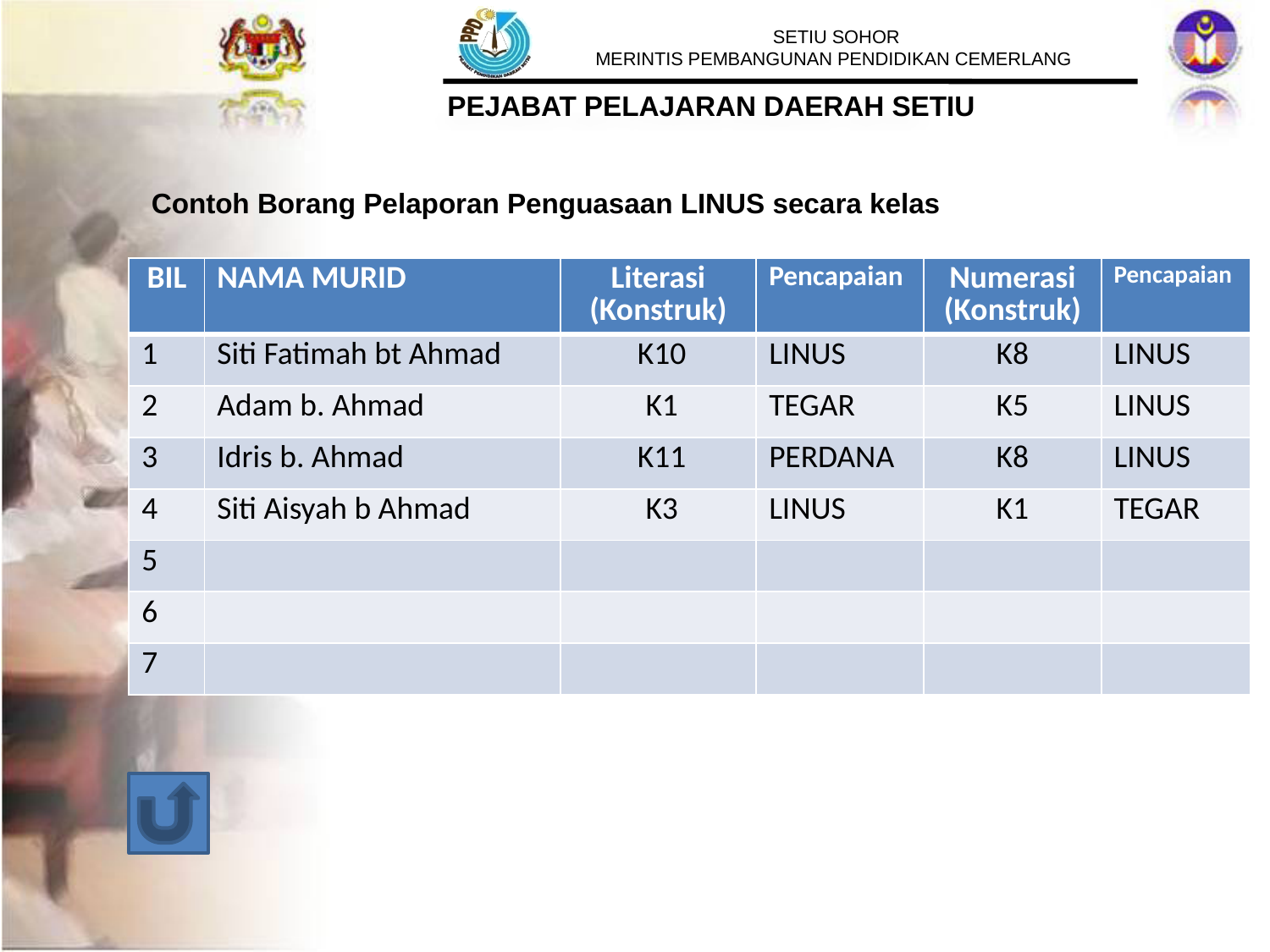

Contoh Borang Pelaporan Penguasaan LINUS secara kelas
| BIL | NAMA MURID | Literasi (Konstruk) | Pencapaian | Numerasi (Konstruk) | Pencapaian |
| --- | --- | --- | --- | --- | --- |
| 1 | Siti Fatimah bt Ahmad | K10 | LINUS | K8 | LINUS |
| 2 | Adam b. Ahmad | K1 | TEGAR | K5 | LINUS |
| 3 | Idris b. Ahmad | K11 | PERDANA | K8 | LINUS |
| 4 | Siti Aisyah b Ahmad | K3 | LINUS | K1 | TEGAR |
| 5 |  |  |  |  |  |
| 6 |  |  |  |  |  |
| 7 |  |  |  |  |  |